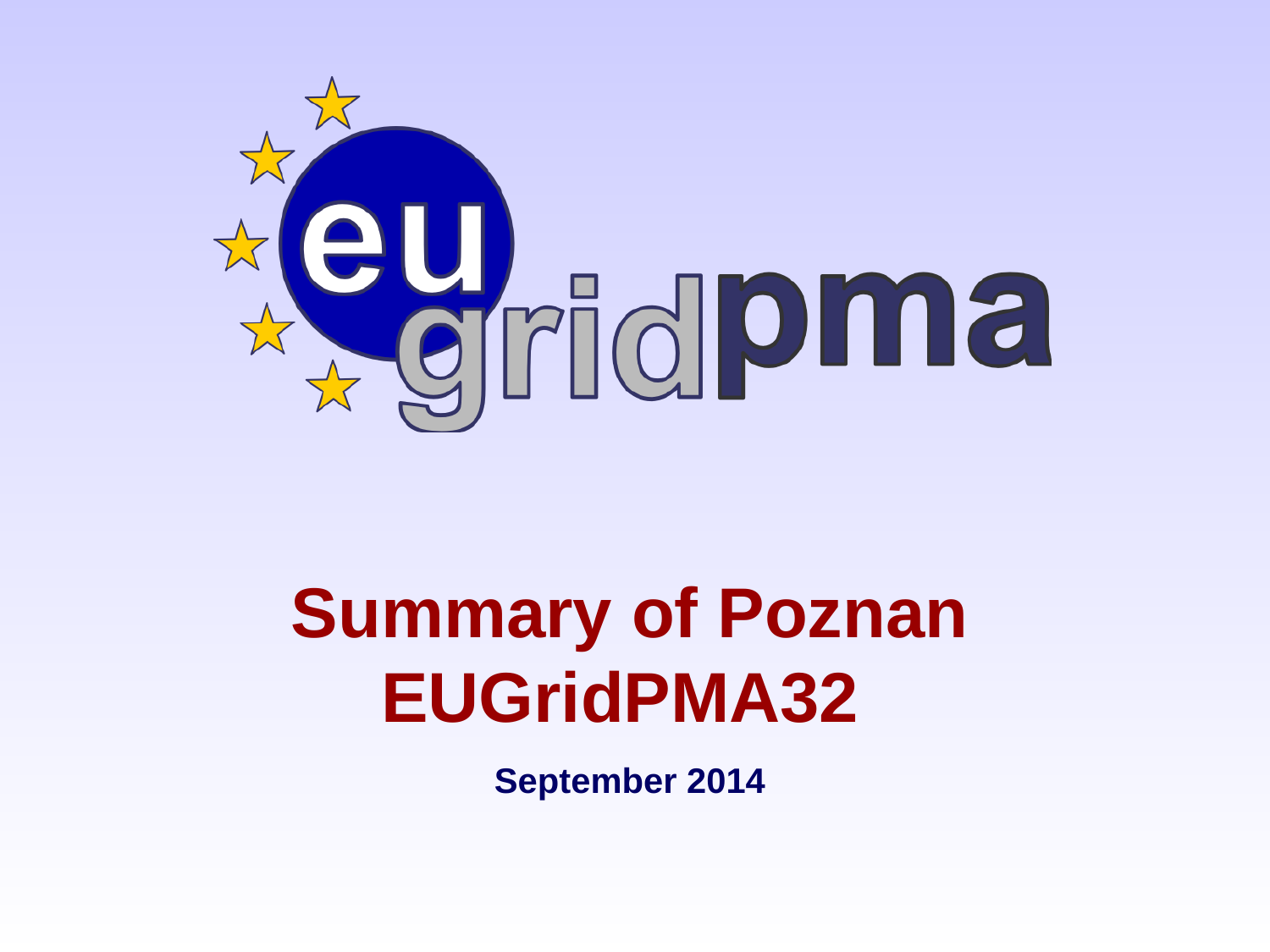

# Summary of Poznan EUGridPMA32 September 2014